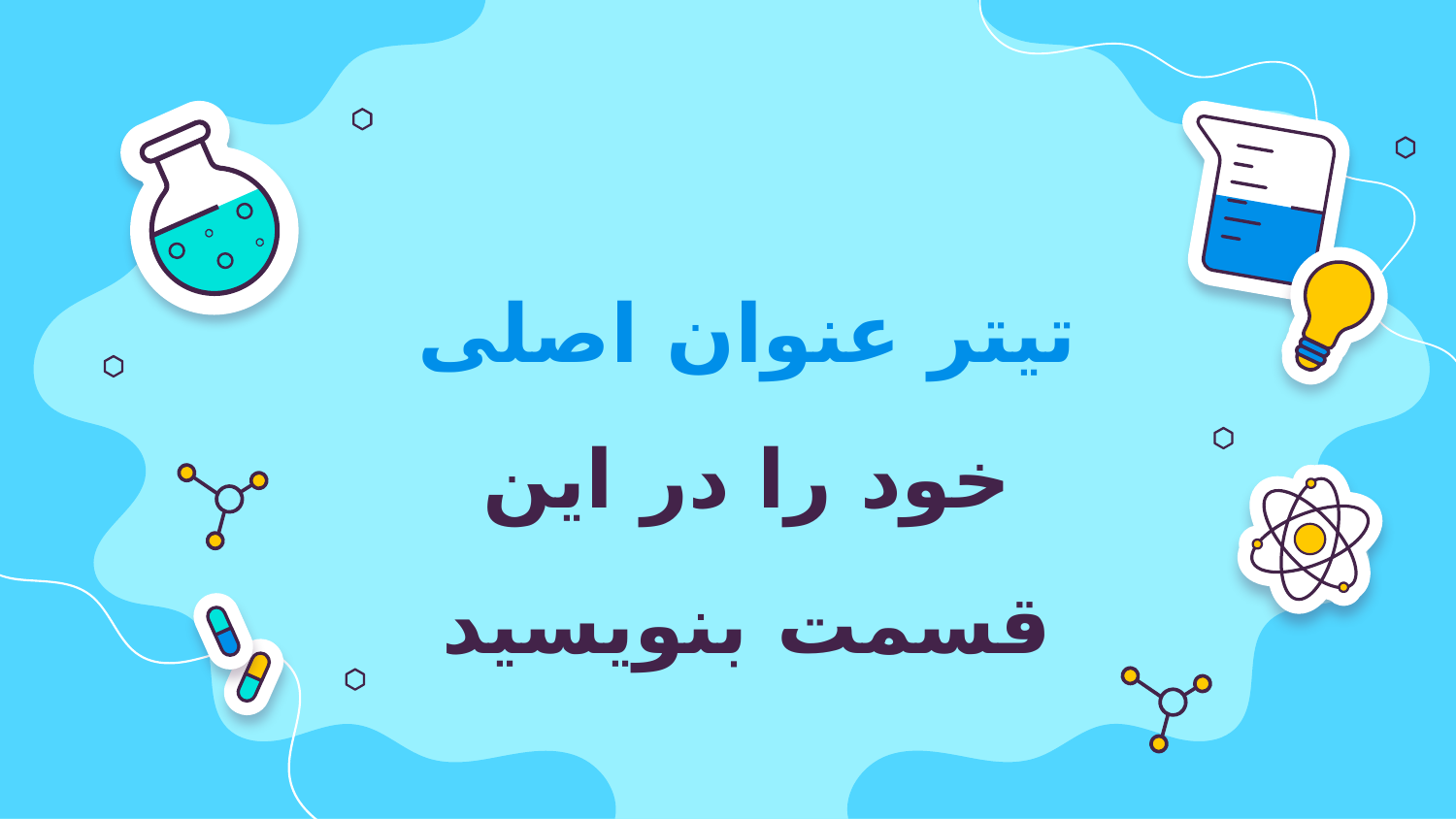

تیتر عنوان اصلی خود را در این قسمت بنویسید